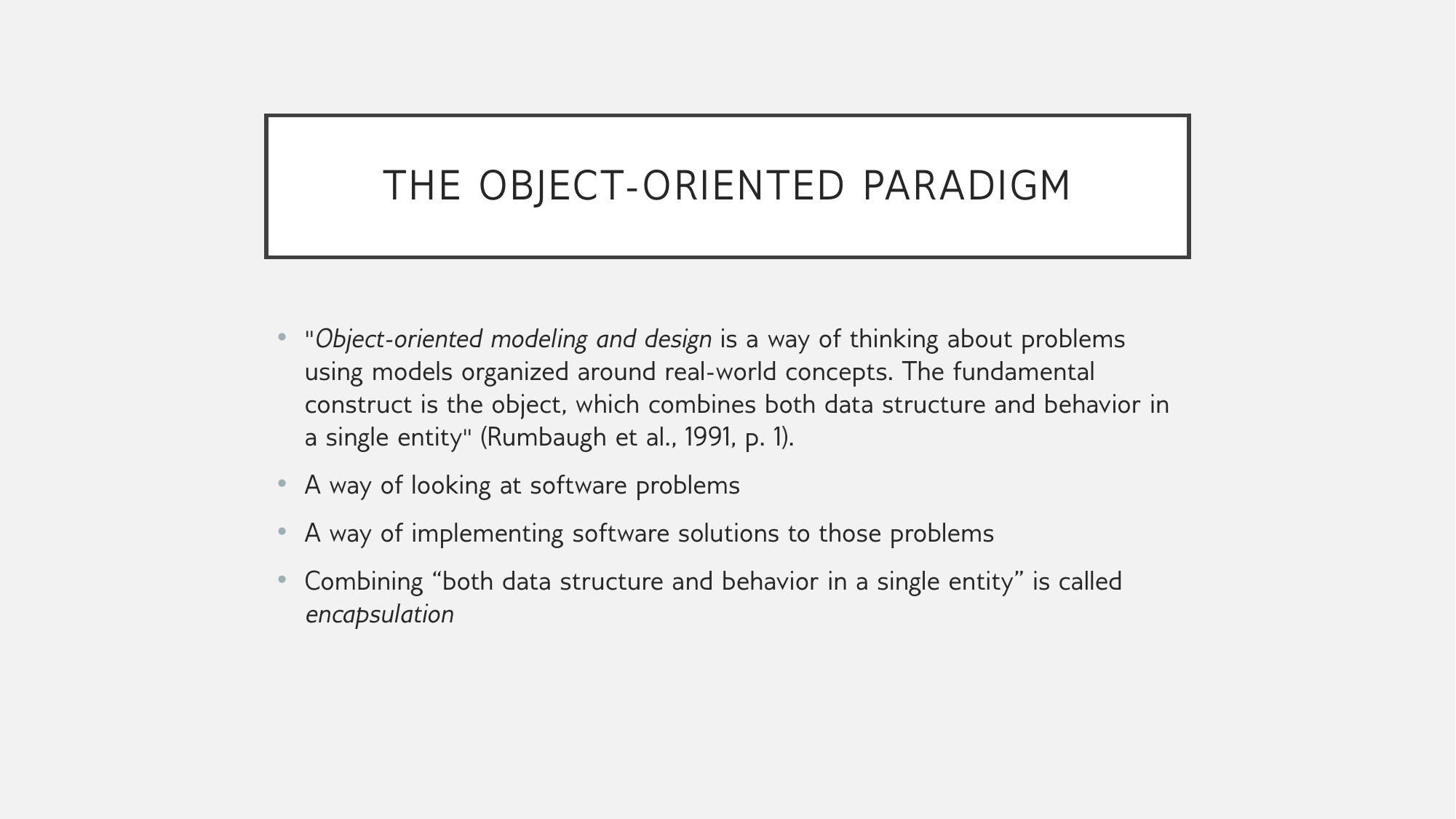

# The Object-Oriented Paradigm
"Object-oriented modeling and design is a way of thinking about problems using models organized around real-world concepts. The fundamental construct is the object, which combines both data structure and behavior in a single entity" (Rumbaugh et al., 1991, p. 1).
A way of looking at software problems
A way of implementing software solutions to those problems
Combining “both data structure and behavior in a single entity” is called encapsulation